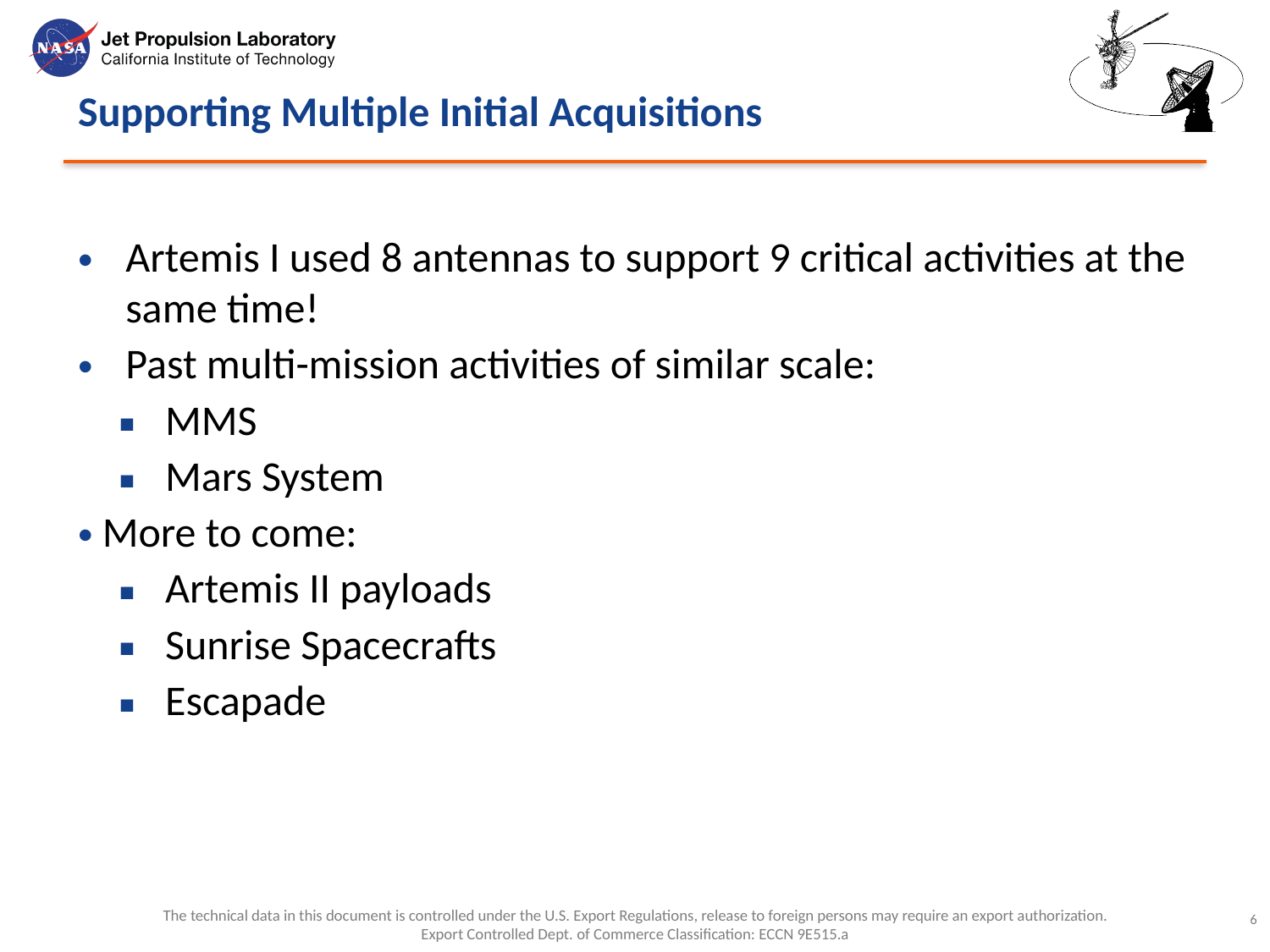

# Supporting Multiple Initial Acquisitions

Artemis I used 8 antennas to support 9 critical activities at the same time!
Past multi-mission activities of similar scale:
MMS
Mars System
 More to come:
Artemis II payloads
Sunrise Spacecrafts
Escapade